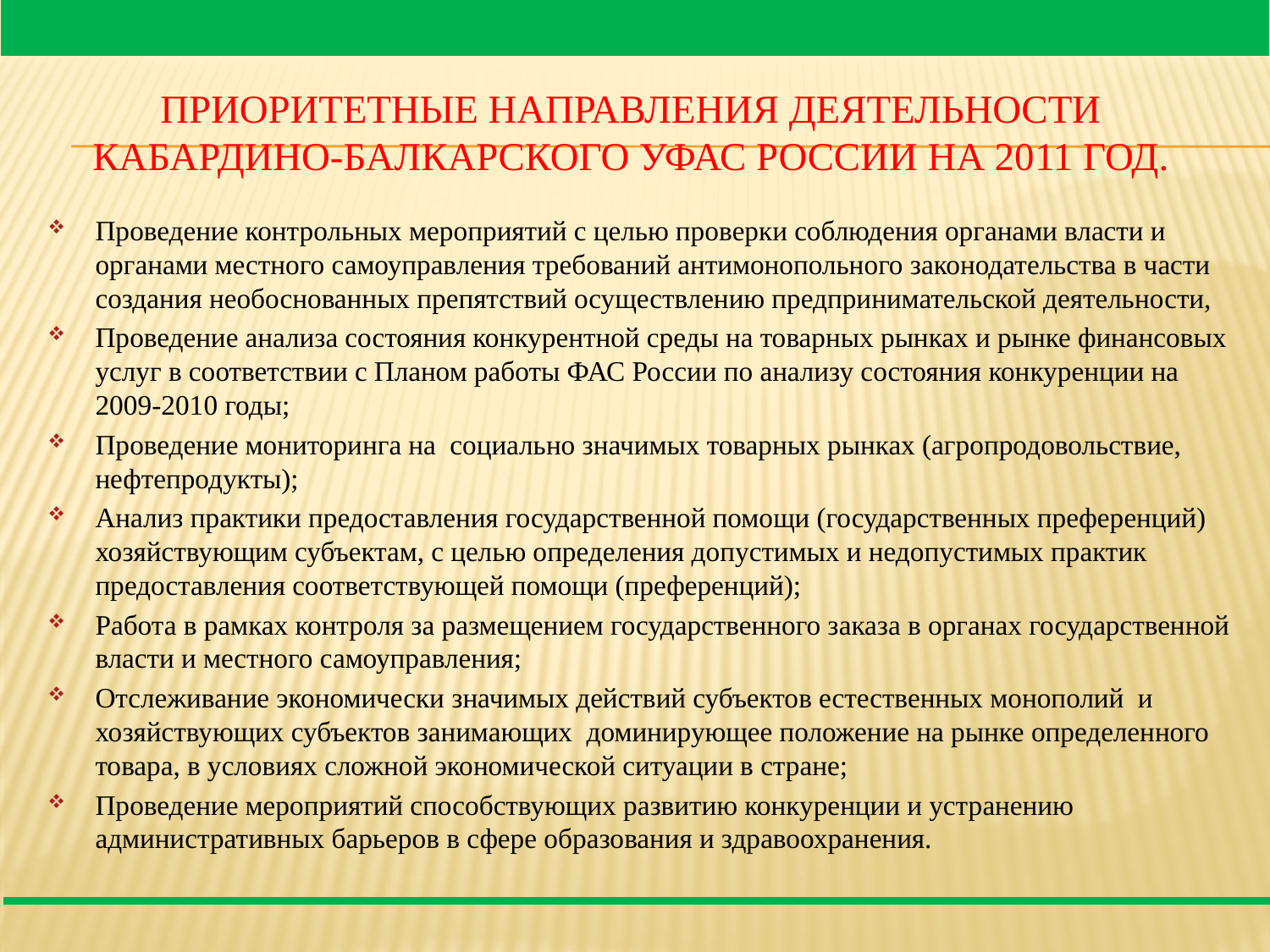

# Приоритетные направления деятельности Кабардино-балкарского УФАС России на 2011 год.
Проведение контрольных мероприятий с целью проверки соблюдения органами власти и органами местного самоуправления требований антимонопольного законодательства в части создания необоснованных препятствий осуществлению предпринимательской деятельности,
Проведение анализа состояния конкурентной среды на товарных рынках и рынке финансовых услуг в соответствии с Планом работы ФАС России по анализу состояния конкуренции на 2009-2010 годы;
Проведение мониторинга на  социально значимых товарных рынках (агропродовольствие, нефтепродукты);
Анализ практики предоставления государственной помощи (государственных преференций) хозяйствующим субъектам, с целью определения допустимых и недопустимых практик предоставления соответствующей помощи (преференций);
Работа в рамках контроля за размещением государственного заказа в органах государственной власти и местного самоуправления;
Отслеживание экономически значимых действий субъектов естественных монополий  и хозяйствующих субъектов занимающих  доминирующее положение на рынке определенного товара, в условиях сложной экономической ситуации в стране;
Проведение мероприятий способствующих развитию конкуренции и устранению административных барьеров в сфере образования и здравоохранения.